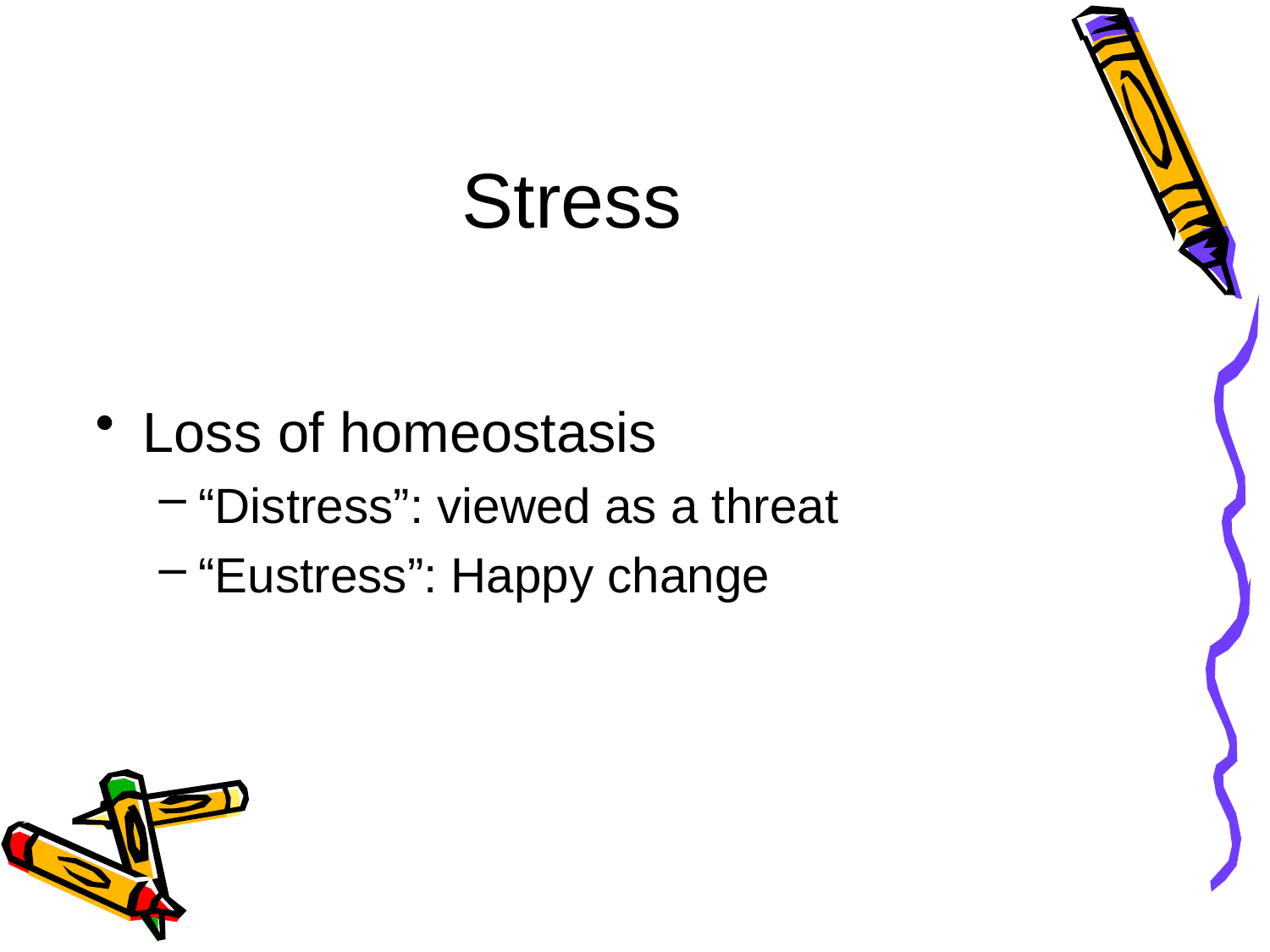

# Stress
Loss of homeostasis
“Distress”: viewed as a threat
“Eustress”: Happy change